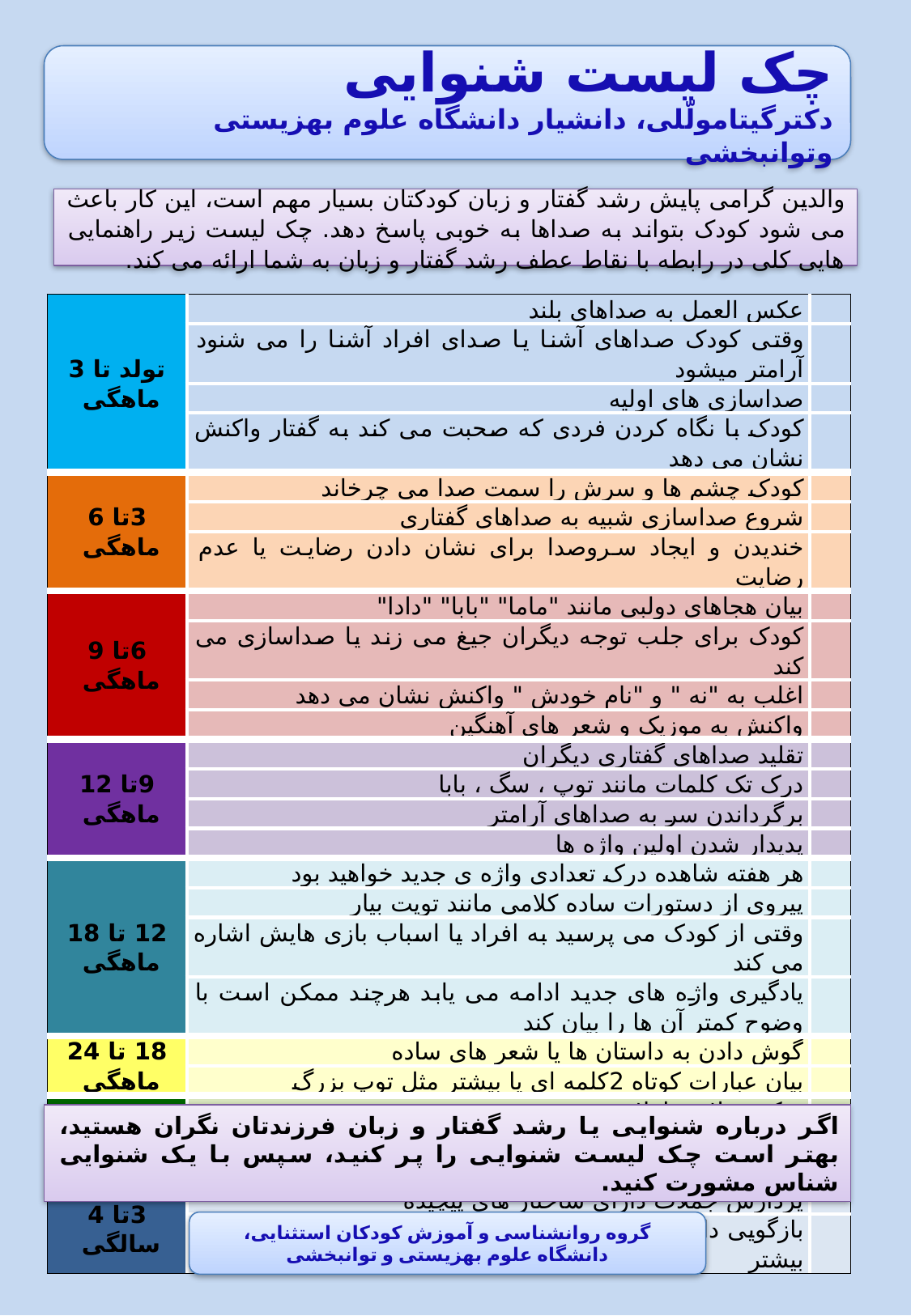

چک لیست شنوایی
دکترگیتامولّلی، دانشیار دانشگاه علوم بهزیستی وتوانبخشی
# والدین گرامی پایش رشد گفتار و زبان کودکتان بسیار مهم است، این کار باعث می شود کودک بتواند به صداها به خوبی پاسخ دهد. چک لیست زیر راهنمایی هایی کلی در رابطه با نقاط عطف رشد گفتار و زبان به شما ارائه می کند.
| تولد تا 3 ماهگی | عکس العمل به صداهای بلند |  |
| --- | --- | --- |
|  | وقتی کودک صداهای آشنا یا صدای افراد آشنا را می شنود آرامتر میشود |  |
|  | صداسازی های اولیه |  |
|  | کودک با نگاه کردن فردی که صحبت می کند به گفتار واکنش نشان می دهد |  |
| 3تا 6 ماهگی | کودک چشم ها و سرش را سمت صدا می چرخاند |  |
|  | شروع صداسازی شبیه به صداهای گفتاری |  |
|  | خندیدن و ایجاد سروصدا برای نشان دادن رضایت یا عدم رضایت |  |
| 6تا 9 ماهگی | بیان هجاهای دولبی مانند "ماما" "بابا" "دادا" |  |
|  | کودک برای جلب توجه دیگران جیغ می زند یا صداسازی می کند |  |
|  | اغلب به "نه " و "نام خودش " واکنش نشان می دهد |  |
|  | واکنش به موزیک و شعر های آهنگین |  |
| 9تا 12 ماهگی | تقلید صداهای گفتاری دیگران |  |
|  | درک تک کلمات مانند توپ ، سگ ، بابا |  |
|  | برگرداندن سر به صداهای آرامتر |  |
|  | پدیدار شدن اولین واژه ها |  |
| 12 تا 18 ماهگی | هر هفته شاهده درک تعدادی واژه ی جدید خواهید بود |  |
|  | پیروی از دستورات ساده کلامی مانند توپت بیار |  |
|  | وقتی از کودک می پرسید به افراد یا اسباب بازی هایش اشاره می کند |  |
|  | یادگیری واژه های جدید ادامه می یابد هرچند ممکن است با وضوح کمتر آن ها را بیان کند |  |
| 18 تا 24 ماهگی | گوش دادن به داستان ها یا شعر های ساده |  |
|  | بیان عبارات کوتاه 2کلمه ای یا بیشتر مثل توپ بزرگ |  |
| 2تا 3 سالگی | درک جملات طولانی |  |
|  | گوش دادن از فاصله بیشتر ( در محیط آرام ) |  |
|  | پیروی از دستورات 2 -3 مرحله ای |  |
| 3تا 4 سالگی | پردازش جملات دارای ساختار های پیچیده |  |
|  | بازگویی داستان های طولانی تر با جزئیات بیشتر در 5 جمله یا بیشتر |  |
اگر درباره شنوایی یا رشد گفتار و زبان فرزندتان نگران هستید، بهتر است چک لیست شنوایی را پر کنید، سپس با یک شنوایی شناس مشورت کنید.
گروه روانشناسی و آموزش کودکان استثنایی،
دانشگاه علوم بهزیستی و توانبخشی